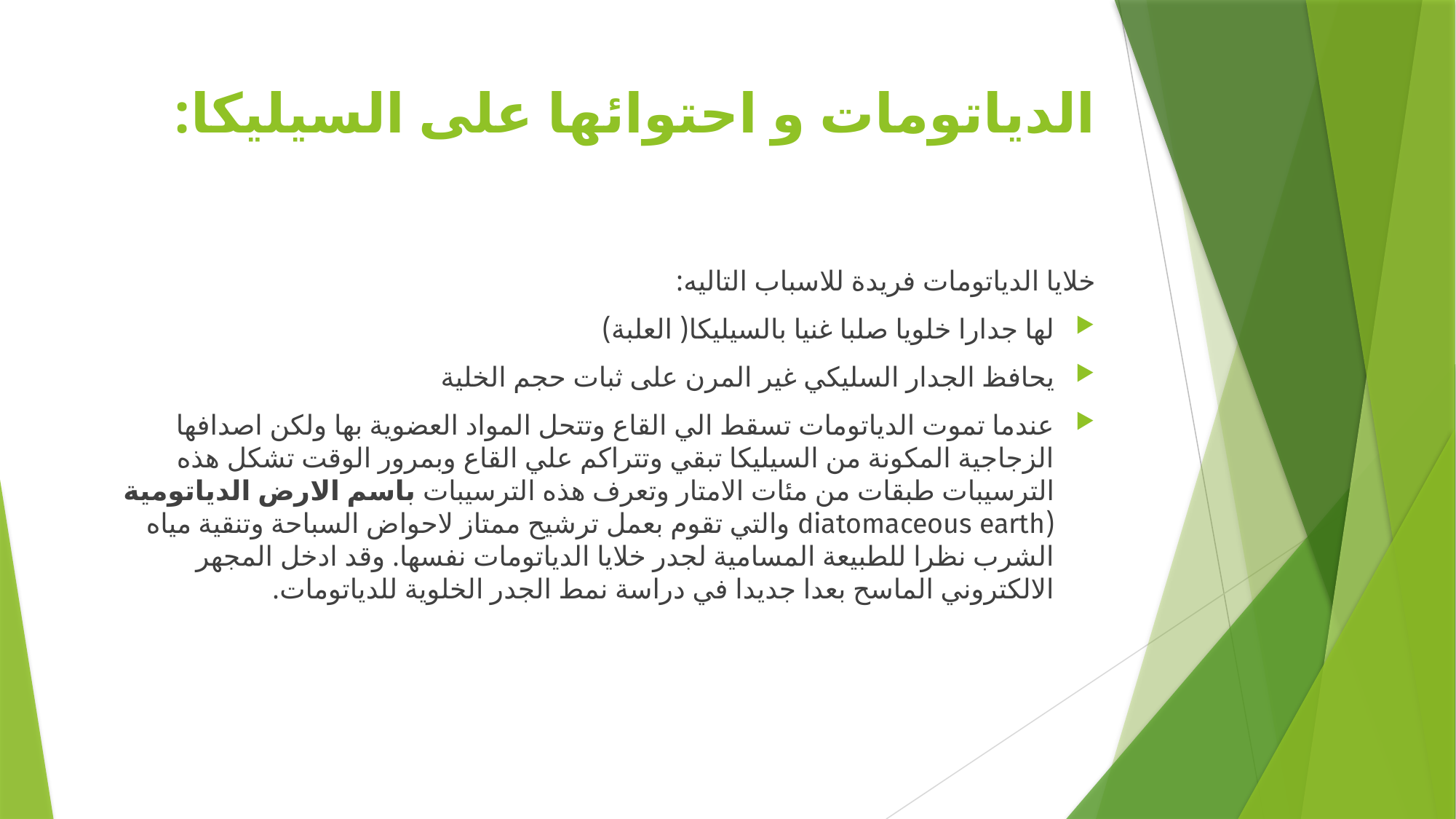

# الدياتومات و احتوائها على السيليكا:
خلايا الدياتومات فريدة للاسباب التاليه:
لها جدارا خلويا صلبا غنيا بالسيليكا( العلبة)
يحافظ الجدار السليكي غير المرن على ثبات حجم الخلية
عندما تموت الدياتومات تسقط الي القاع وتتحل المواد العضوية بها ولكن اصدافها الزجاجية المكونة من السيليكا تبقي وتتراكم علي القاع وبمرور الوقت تشكل هذه الترسيبات طبقات من مئات الامتار وتعرف هذه الترسيبات باسم الارض الدياتومية (diatomaceous earth والتي تقوم بعمل ترشيح ممتاز لاحواض السباحة وتنقية مياه الشرب نظرا للطبيعة المسامية لجدر خلايا الدياتومات نفسها. وقد ادخل المجهر الالكتروني الماسح بعدا جديدا في دراسة نمط الجدر الخلوية للدياتومات.